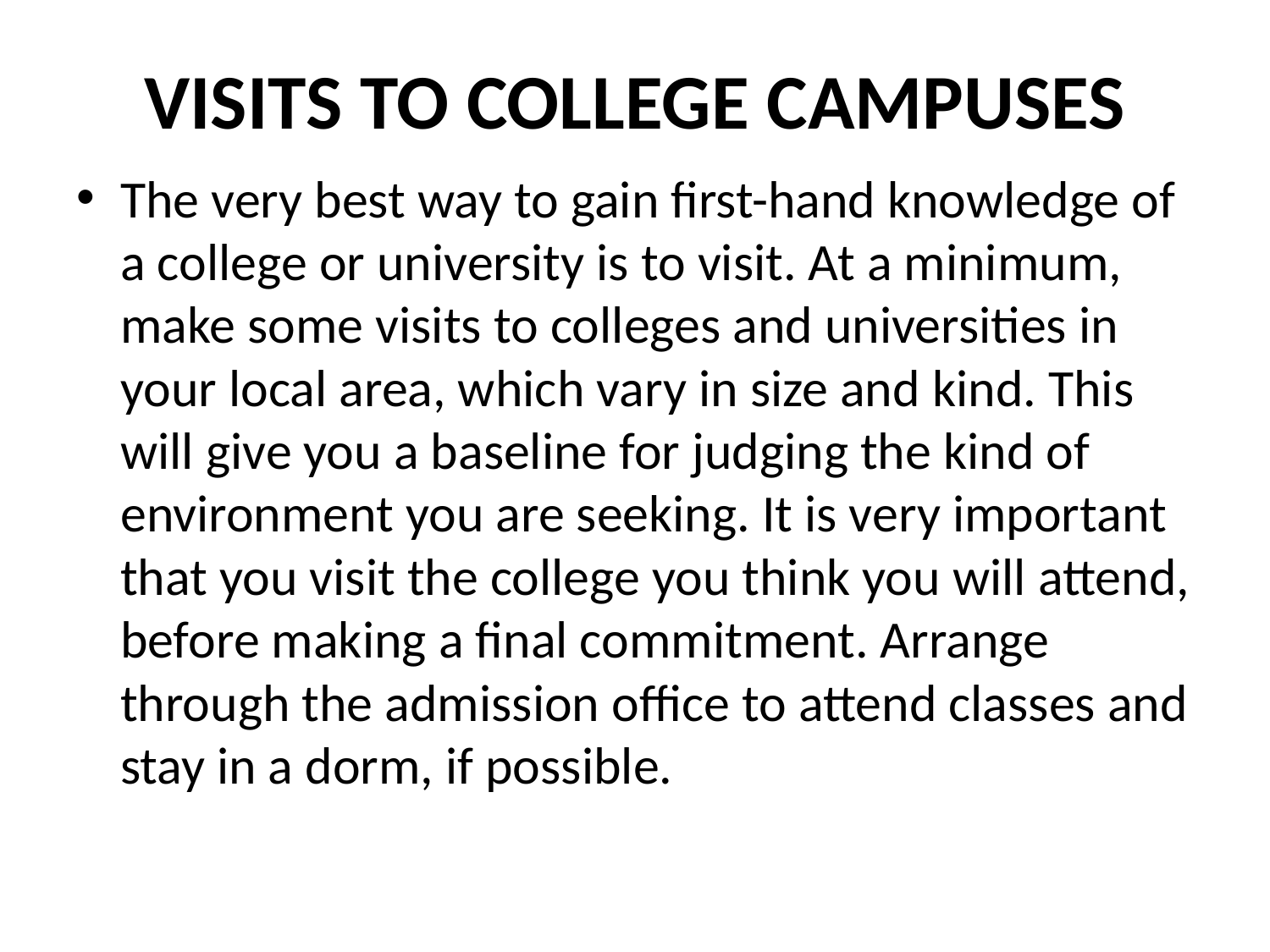

# VISITS TO COLLEGE CAMPUSES
The very best way to gain first-hand knowledge of a college or university is to visit. At a minimum, make some visits to colleges and universities in your local area, which vary in size and kind. This will give you a baseline for judging the kind of environment you are seeking. It is very important that you visit the college you think you will attend, before making a final commitment. Arrange through the admission office to attend classes and stay in a dorm, if possible.